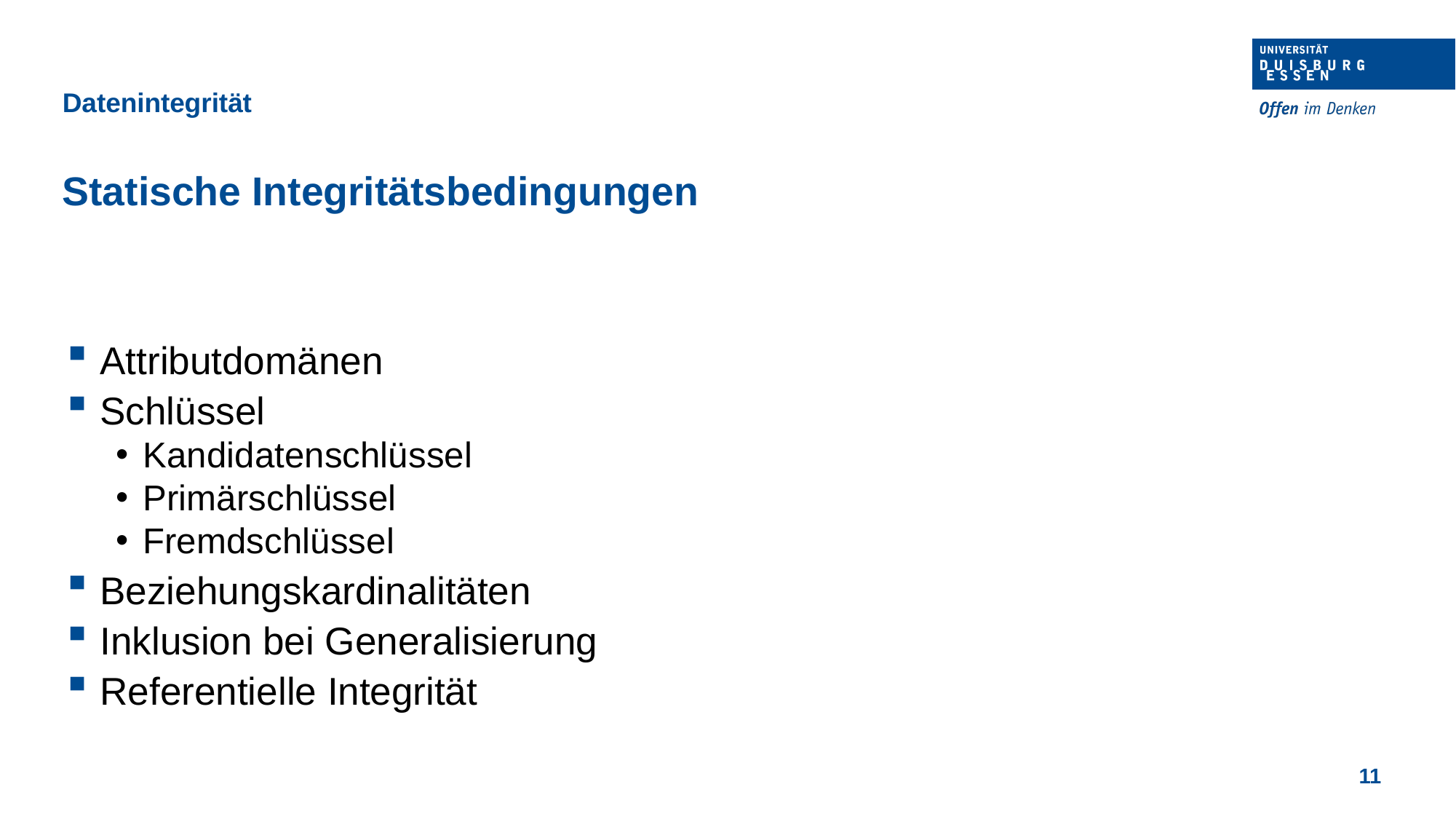

Datenintegrität
Statische Integritätsbedingungen
Attributdomänen
Schlüssel
Kandidatenschlüssel
Primärschlüssel
Fremdschlüssel
Beziehungskardinalitäten
Inklusion bei Generalisierung
Referentielle Integrität
11